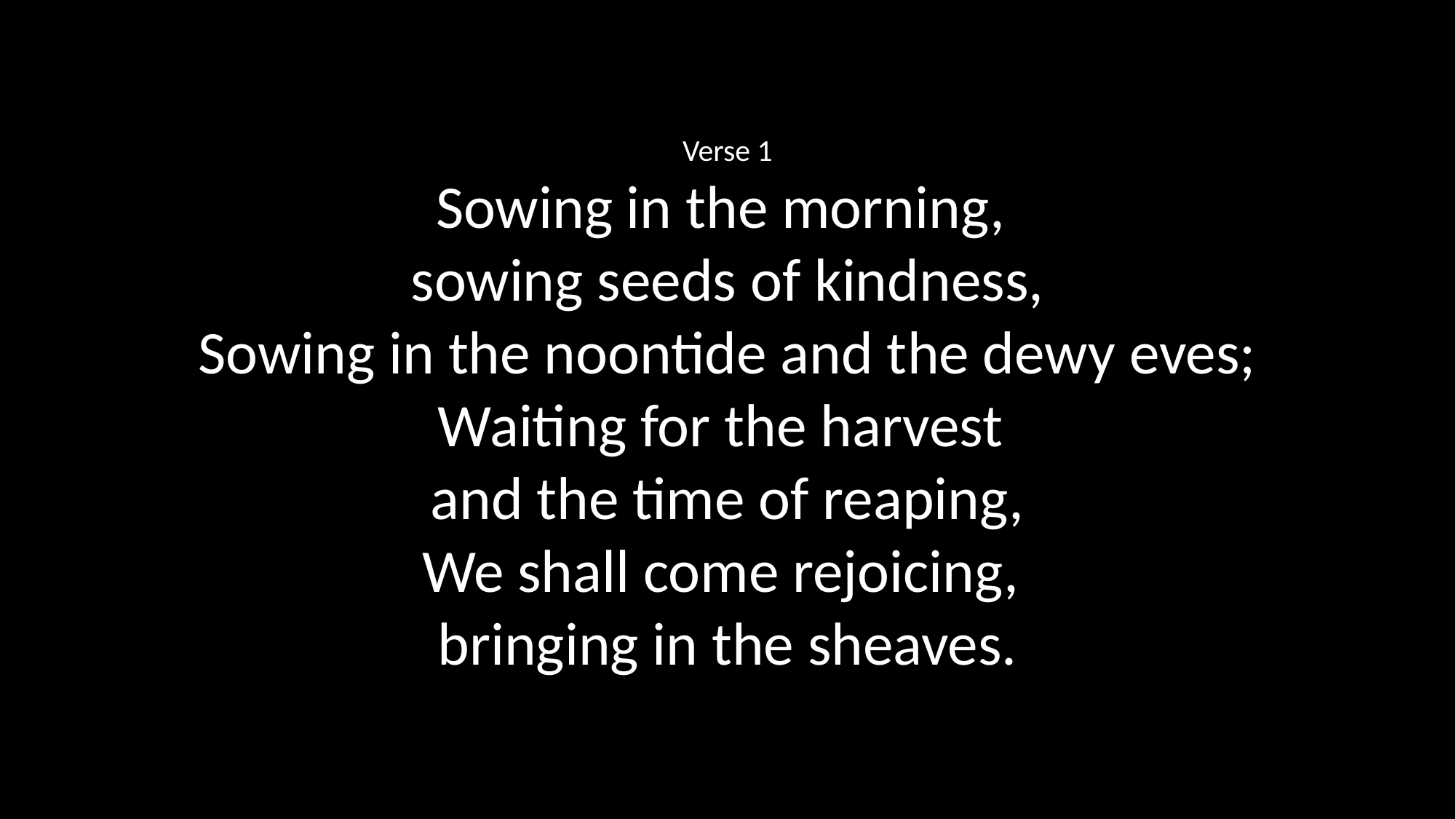

Verse 1
Sowing in the morning,
sowing seeds of kindness,
Sowing in the noontide and the dewy eves;
Waiting for the harvest
and the time of reaping,
We shall come rejoicing,
bringing in the sheaves.